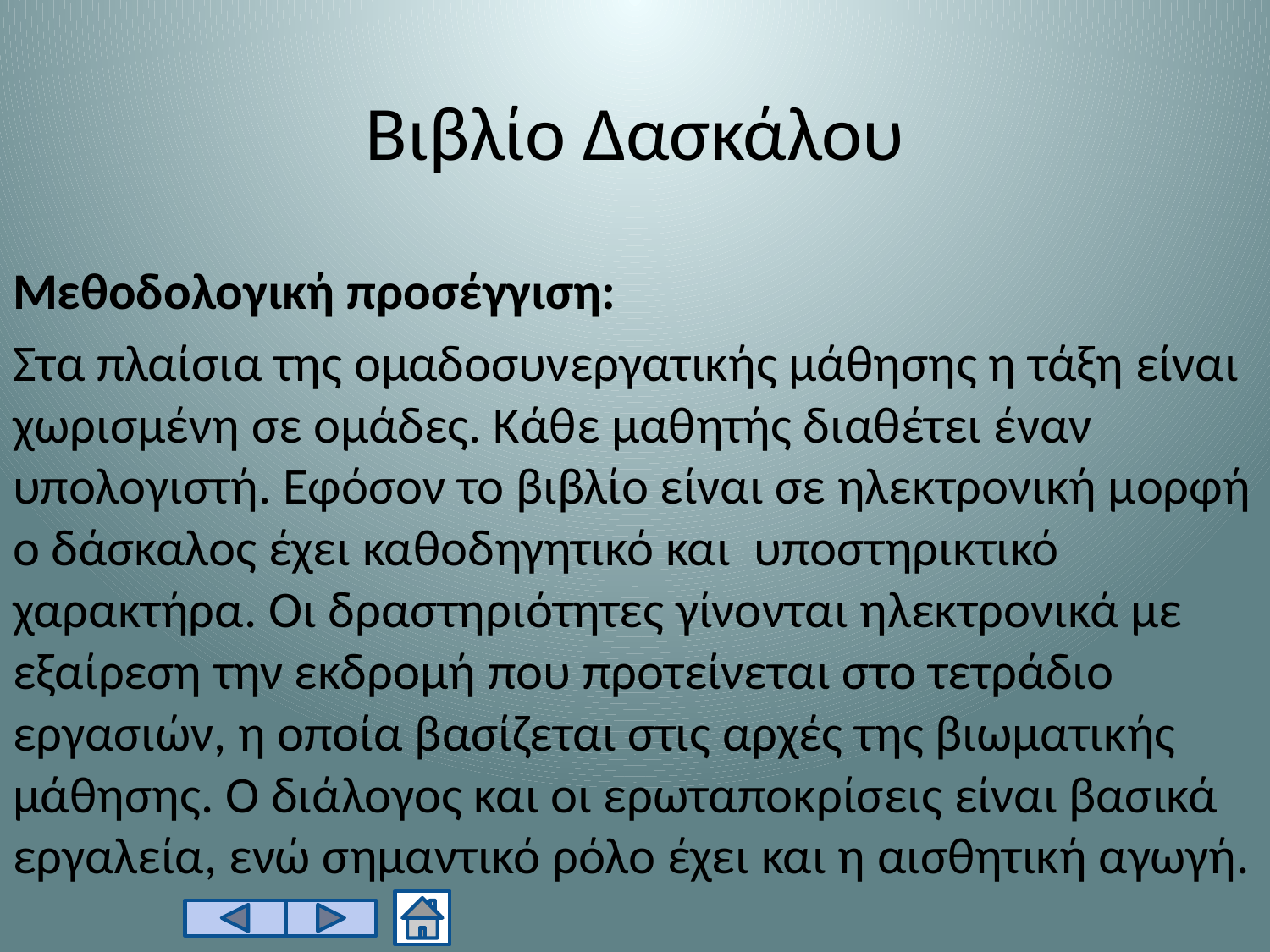

Βιβλίο Δασκάλου

Μεθοδολογική προσέγγιση:
Στα πλαίσια της ομαδοσυνεργατικής μάθησης η τάξη είναι χωρισμένη σε ομάδες. Κάθε μαθητής διαθέτει έναν υπολογιστή. Εφόσον το βιβλίο είναι σε ηλεκτρονική μορφή ο δάσκαλος έχει καθοδηγητικό και  υποστηρικτικό χαρακτήρα. Οι δραστηριότητες γίνονται ηλεκτρονικά με εξαίρεση την εκδρομή που προτείνεται στο τετράδιο εργασιών, η οποία βασίζεται στις αρχές της βιωματικής μάθησης. Ο διάλογος και οι ερωταποκρίσεις είναι βασικά εργαλεία, ενώ σημαντικό ρόλο έχει και η αισθητική αγωγή.

17